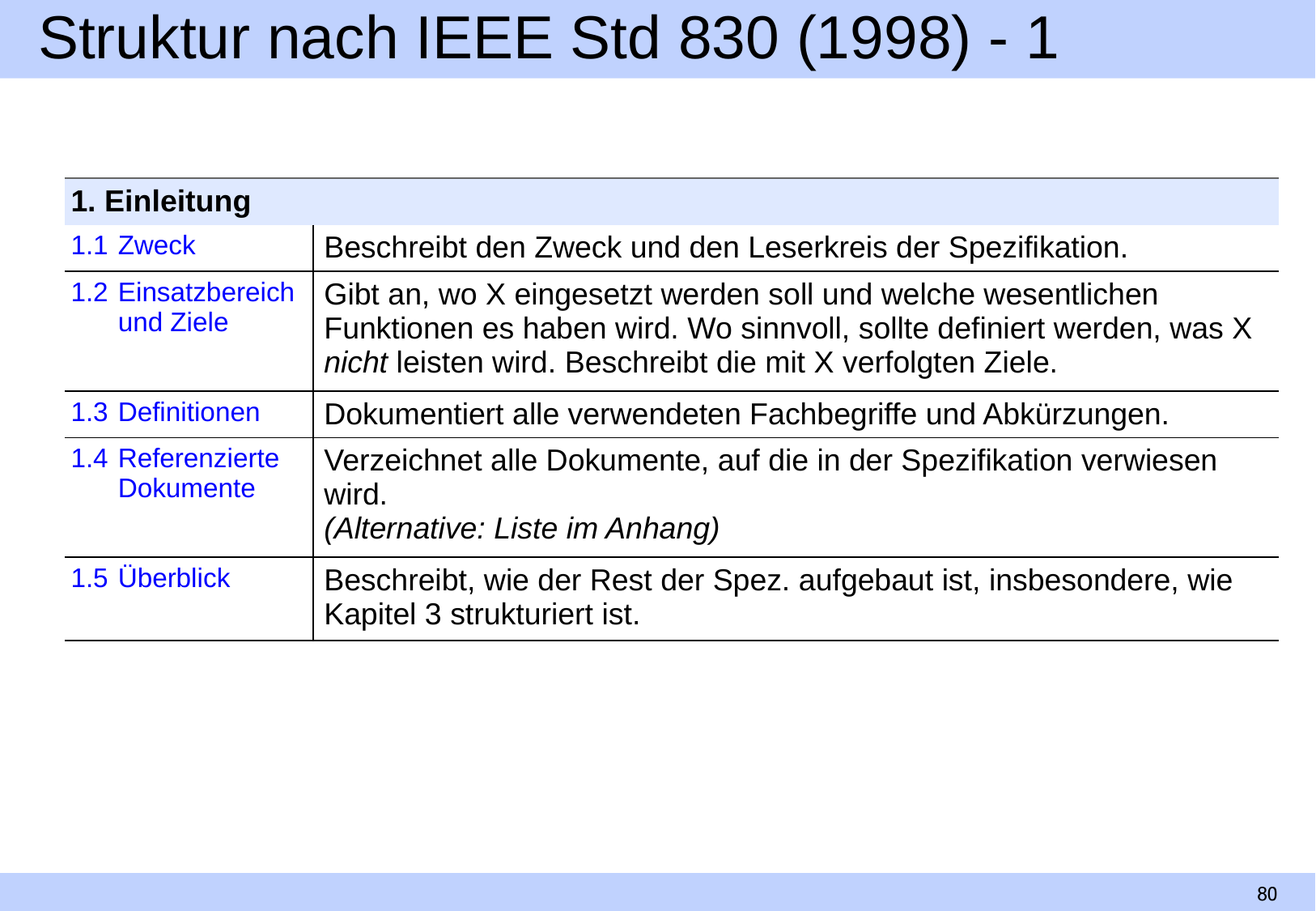

# Struktur nach IEEE Std 830 (1998) - 1
| 1. Einleitung |  |
| --- | --- |
| 1.1 Zweck | Beschreibt den Zweck und den Leserkreis der Spezifikation. |
| 1.2 Einsatzbereich und Ziele | Gibt an, wo X eingesetzt werden soll und welche wesentlichen Funktionen es haben wird. Wo sinnvoll, sollte definiert werden, was X nicht leisten wird. Beschreibt die mit X verfolgten Ziele. |
| 1.3 Definitionen | Dokumentiert alle verwendeten Fachbegriffe und Abkürzungen. |
| 1.4 Referenzierte Dokumente | Verzeichnet alle Dokumente, auf die in der Spezifikation verwiesen wird. (Alternative: Liste im Anhang) |
| 1.5 Überblick | Beschreibt, wie der Rest der Spez. aufgebaut ist, insbesondere, wie Kapitel 3 strukturiert ist. |
80